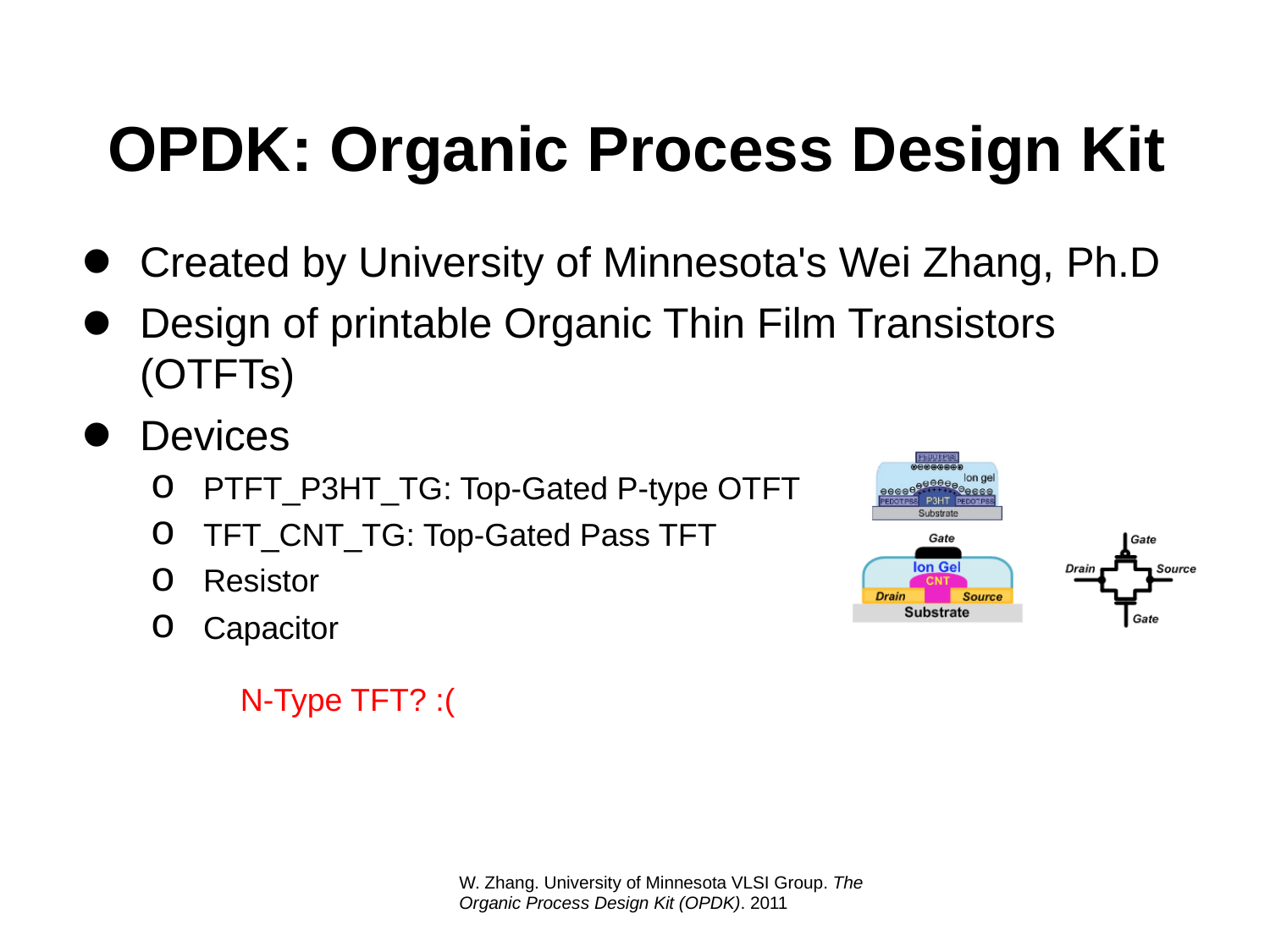

# OPDK: Organic Process Design Kit
Created by University of Minnesota's Wei Zhang, Ph.D
Design of printable Organic Thin Film Transistors (OTFTs)
Devices
PTFT_P3HT_TG: Top-Gated P-type OTFT
TFT_CNT_TG: Top-Gated Pass TFT
Resistor
Capacitor

	N-Type TFT? :(
W. Zhang. University of Minnesota VLSI Group. The Organic Process Design Kit (OPDK). 2011